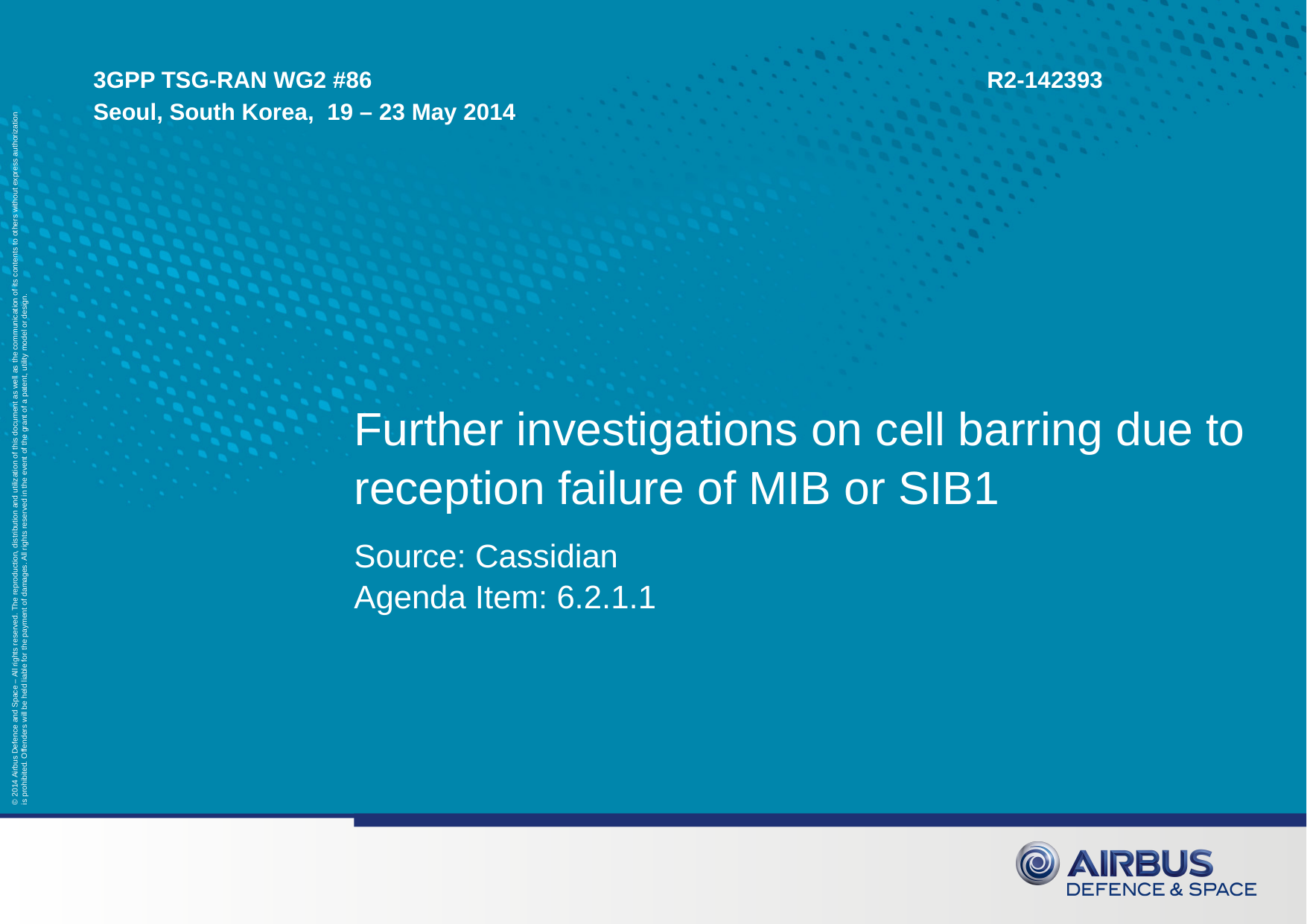

3GPP TSG-RAN WG2 #86						R2-142393
Seoul, South Korea,  19 – 23 May 2014
Further investigations on cell barring due to reception failure of MIB or SIB1
Source: Cassidian
Agenda Item: 6.2.1.1